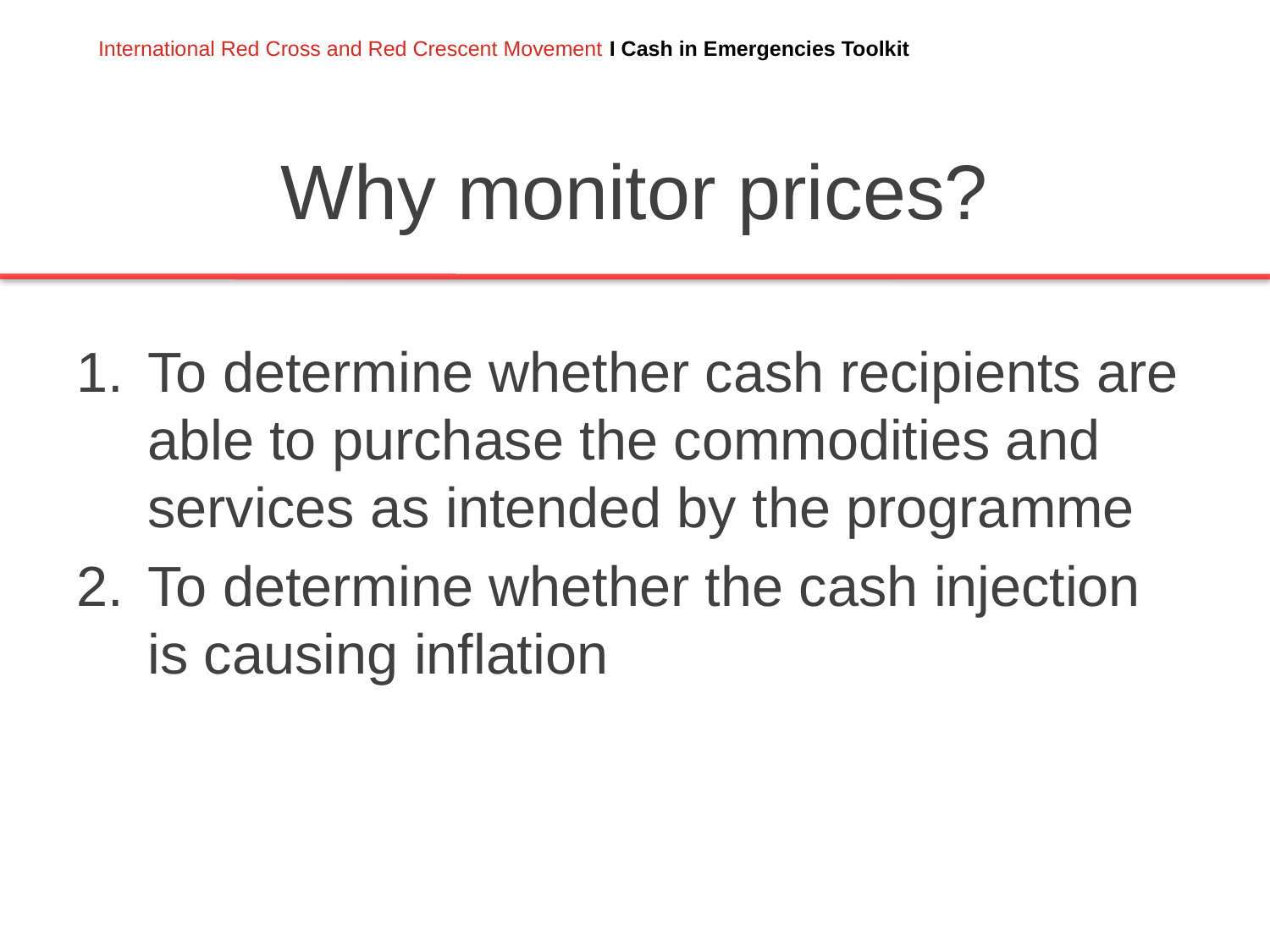

# Why monitor prices?
To determine whether cash recipients are able to purchase the commodities and services as intended by the programme
To determine whether the cash injection is causing inflation